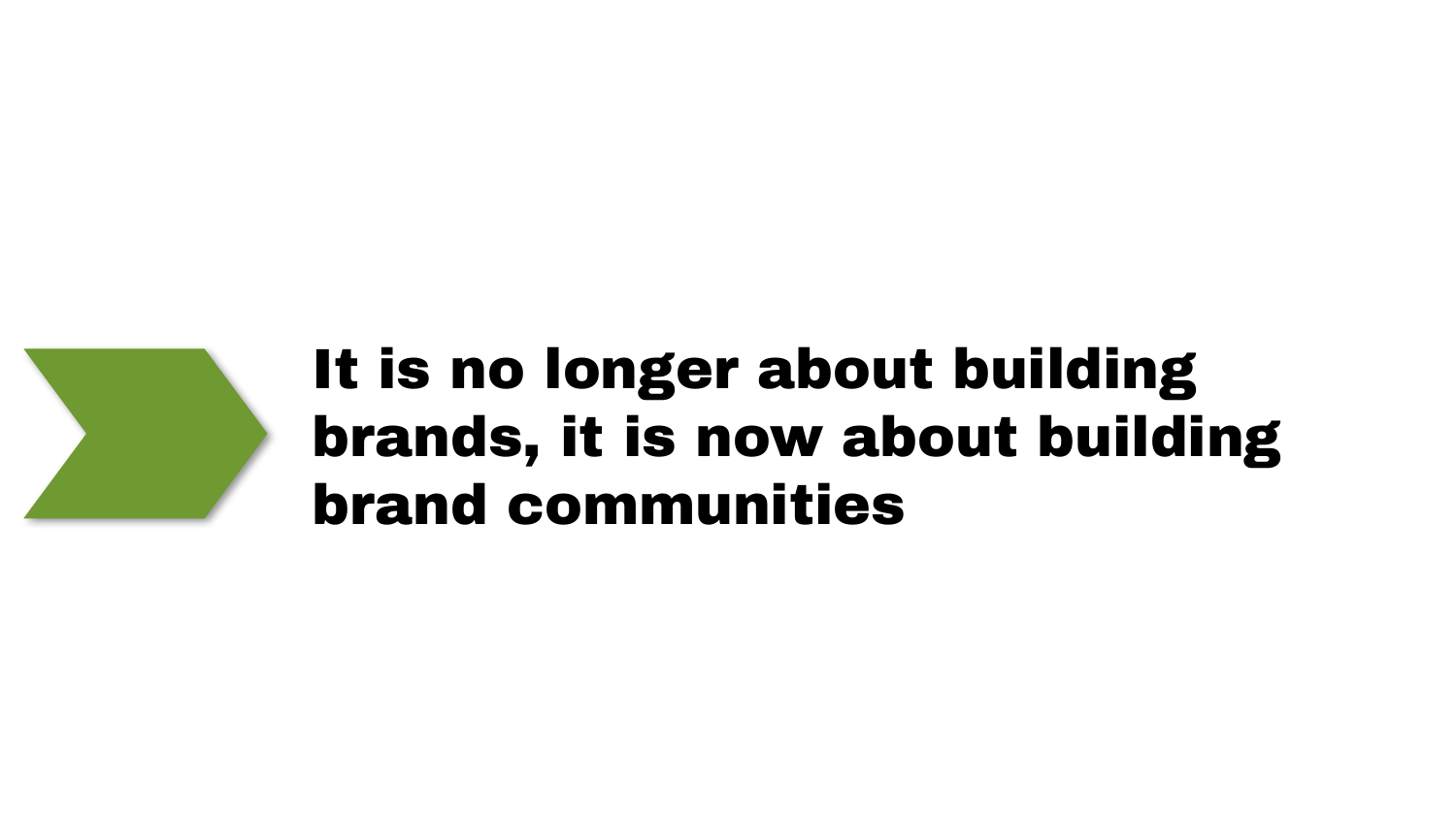

It is no longer about building brands, it is now about building brand communities